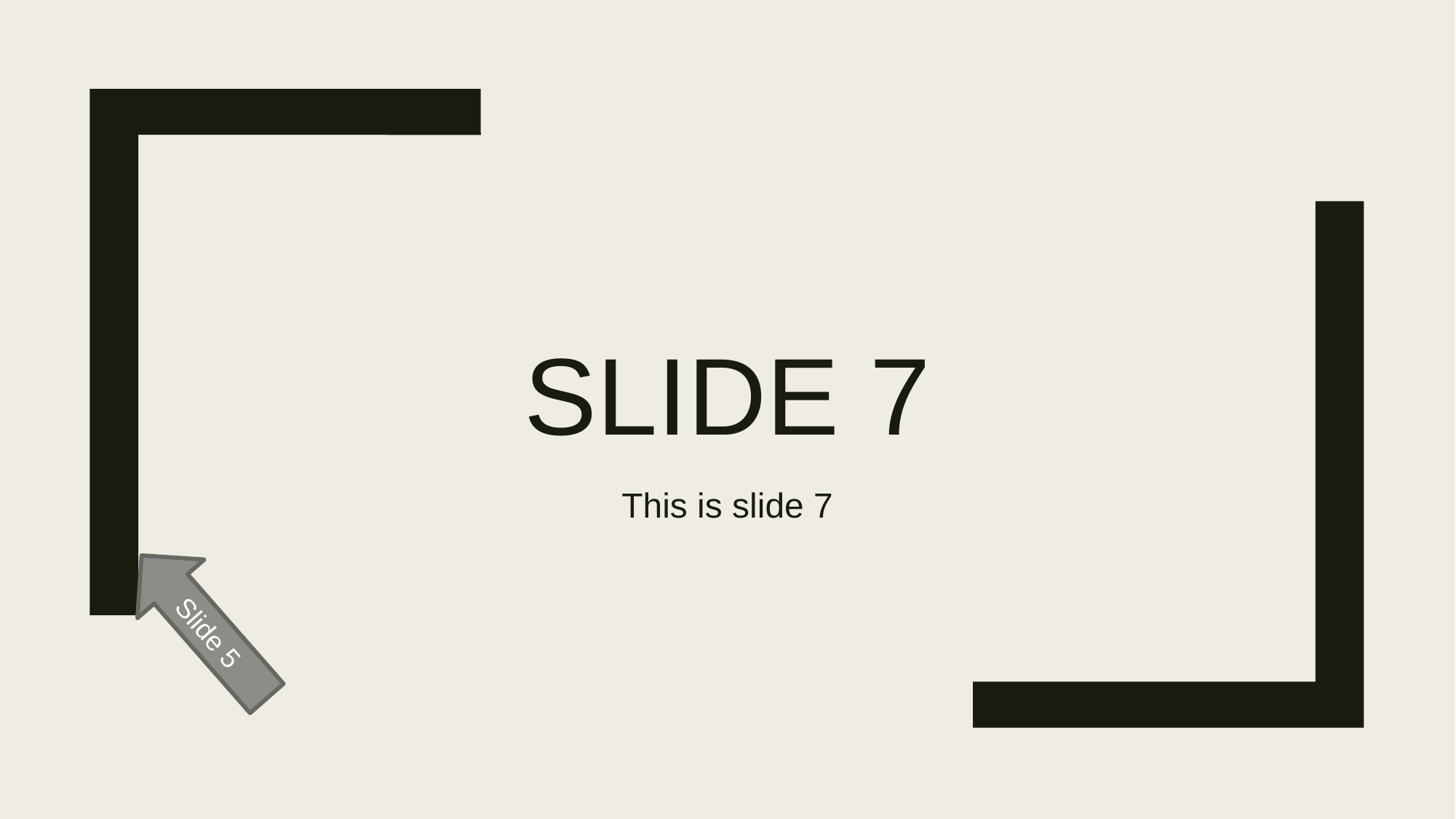

# Slide 7
This is slide 7
Slide 5